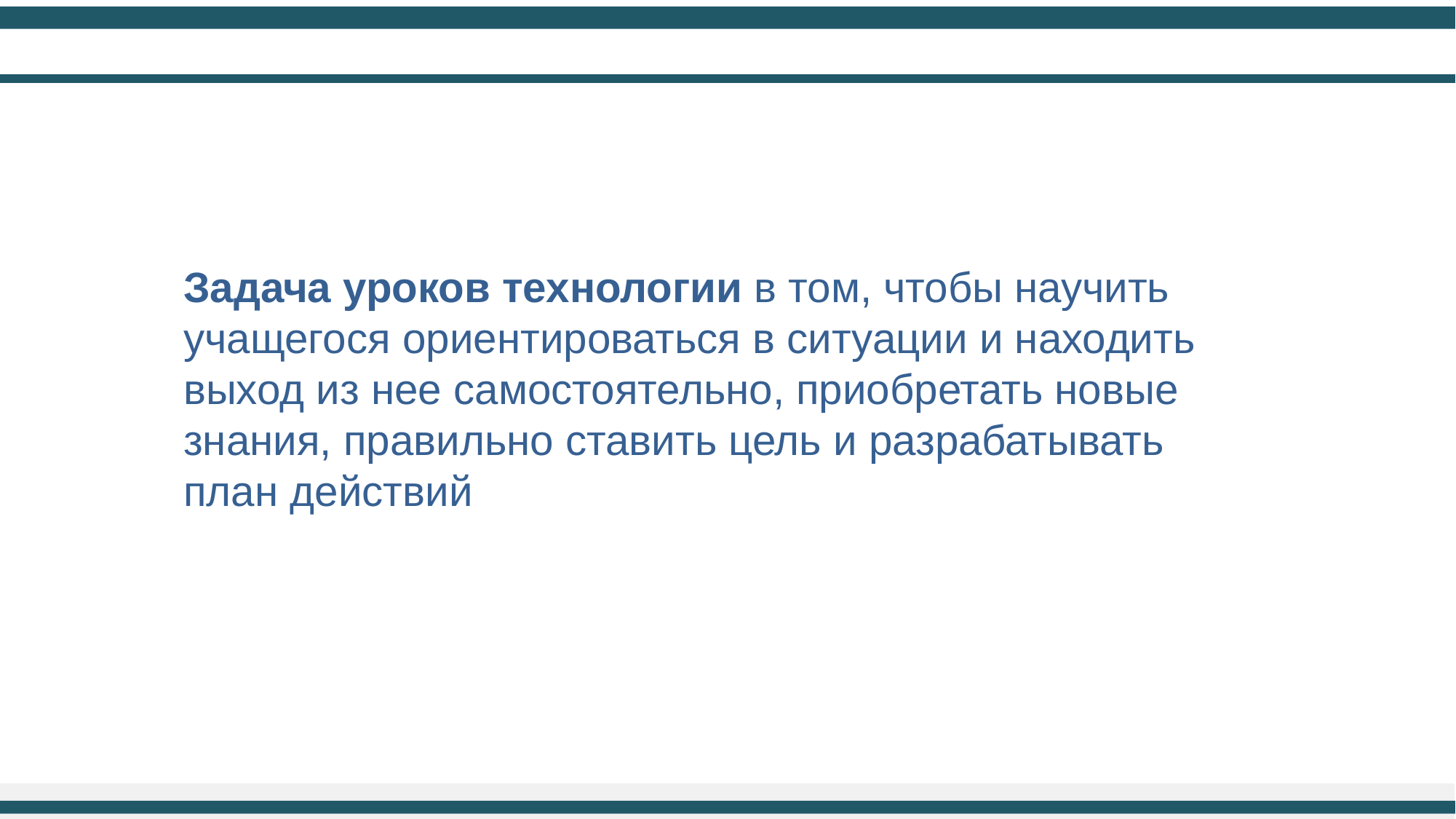

Задача уроков технологии в том, чтобы научить учащегося ориентироваться в ситуации и находить выход из нее самостоятельно, приобретать новые знания, правильно ставить цель и разрабатывать план действий